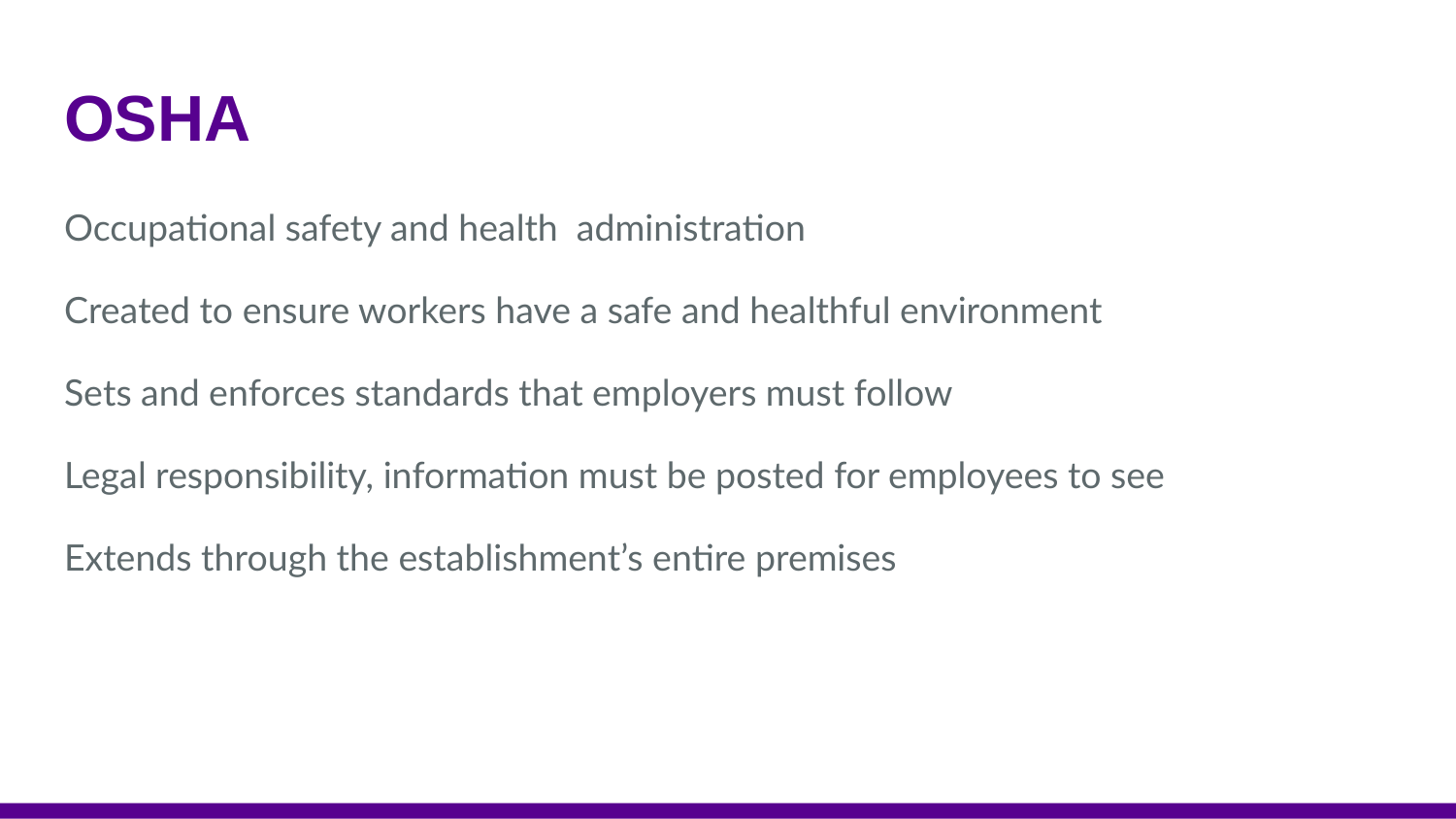

# OSHA
Occupational safety and health  administration
Created to ensure workers have a safe and healthful environment
Sets and enforces standards that employers must follow
Legal responsibility, information must be posted for employees to see
Extends through the establishment’s entire premises